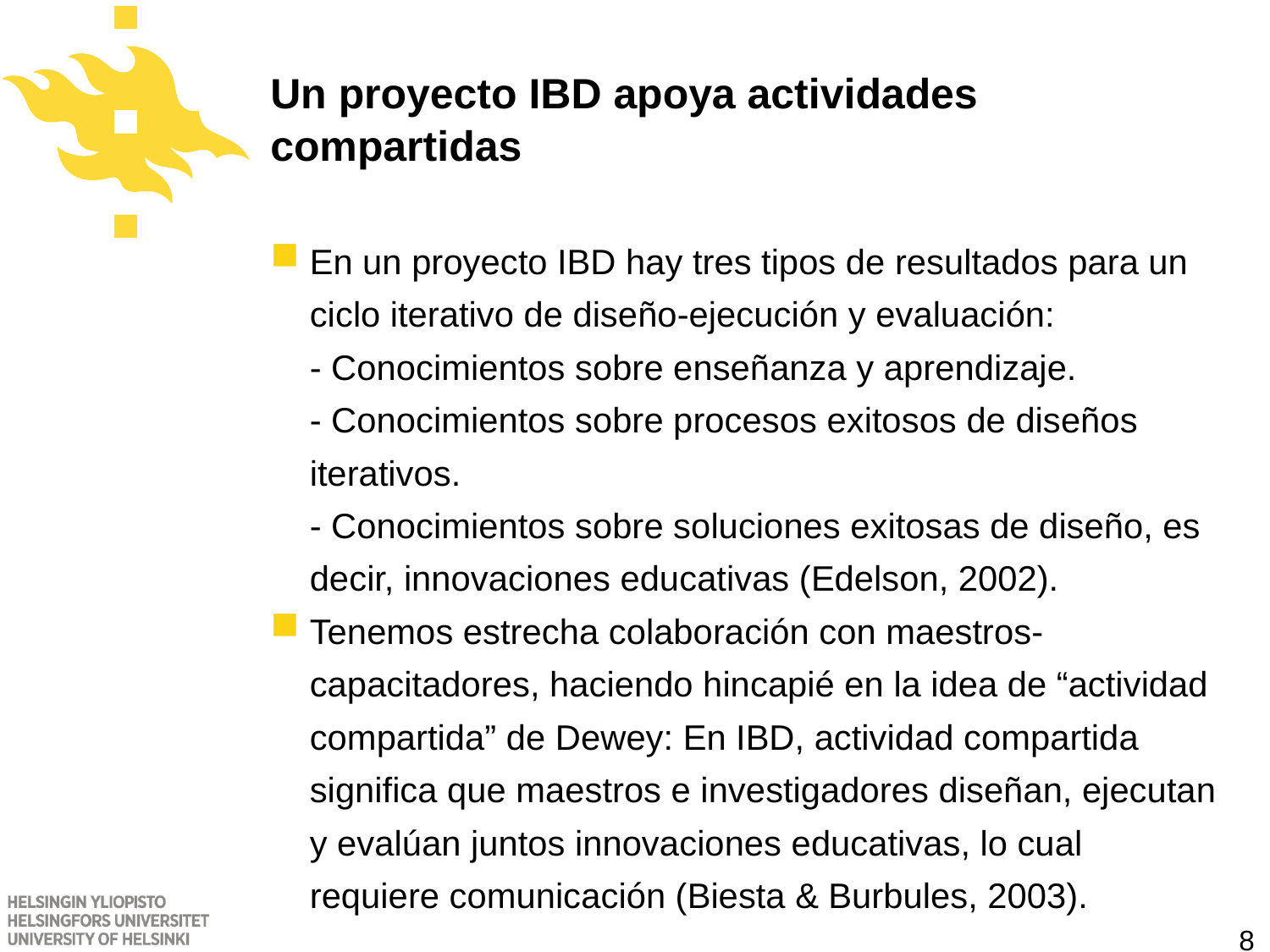

# Un proyecto IBD apoya actividades compartidas
En un proyecto IBD hay tres tipos de resultados para un ciclo iterativo de diseño-ejecución y evaluación:
- Conocimientos sobre enseñanza y aprendizaje.
- Conocimientos sobre procesos exitosos de diseños iterativos.
- Conocimientos sobre soluciones exitosas de diseño, es decir, innovaciones educativas (Edelson, 2002).
Tenemos estrecha colaboración con maestros-capacitadores, haciendo hincapié en la idea de “actividad compartida” de Dewey: En IBD, actividad compartida significa que maestros e investigadores diseñan, ejecutan y evalúan juntos innovaciones educativas, lo cual requiere comunicación (Biesta & Burbules, 2003).

8